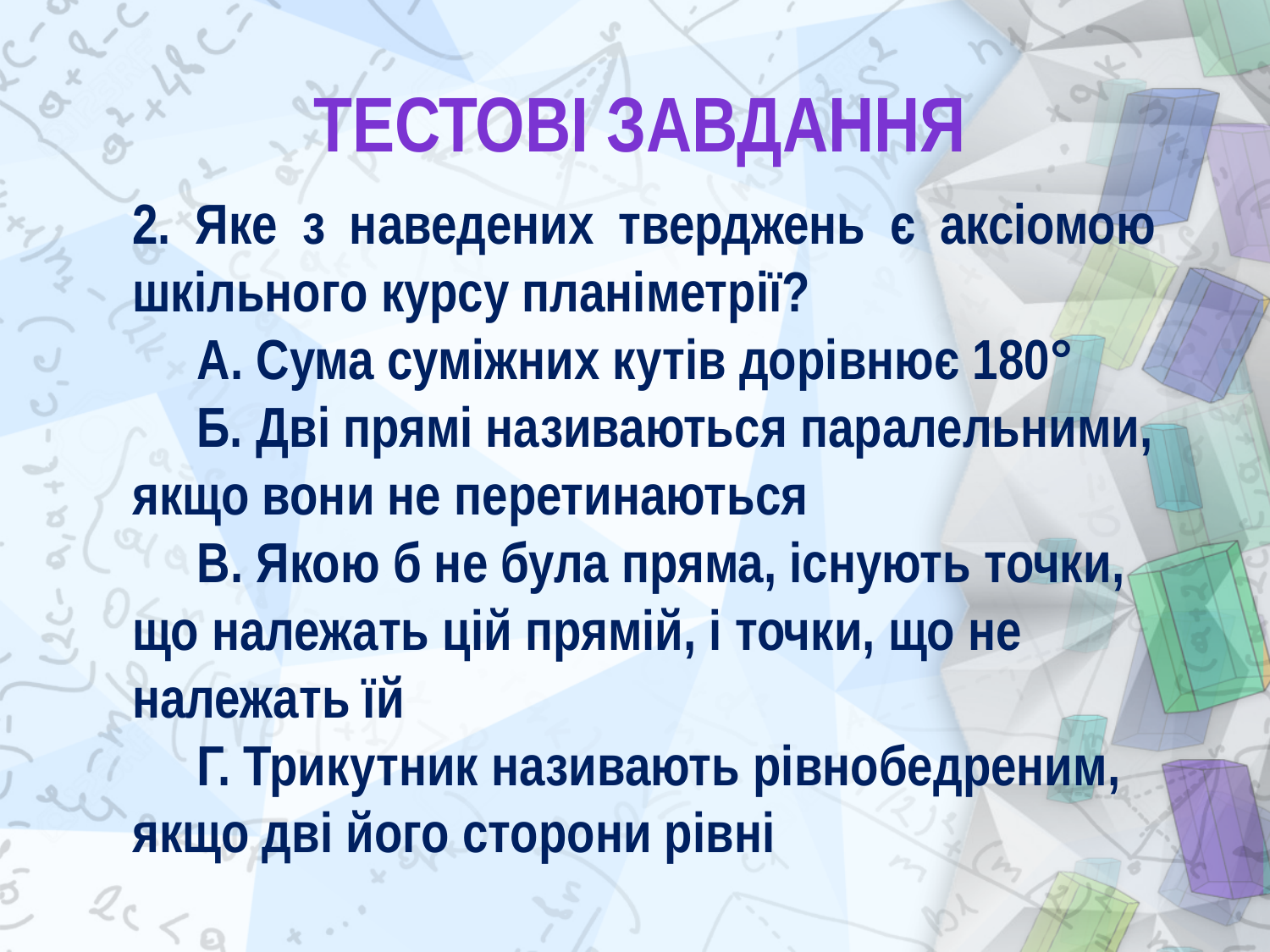

# Тестові завдання
2. Яке з наведених тверджень є аксіомою шкільного курсу планіметрії?
     А. Сума суміжних кутів дорівнює 180°
     Б. Дві прямі називаються паралельними, якщо вони не перетинаються
     В. Якою б не була пряма, існують точки, що належать цій прямій, і точки, що не належать їй
     Г. Трикутник називають рівнобедреним, якщо дві його сторони рівні